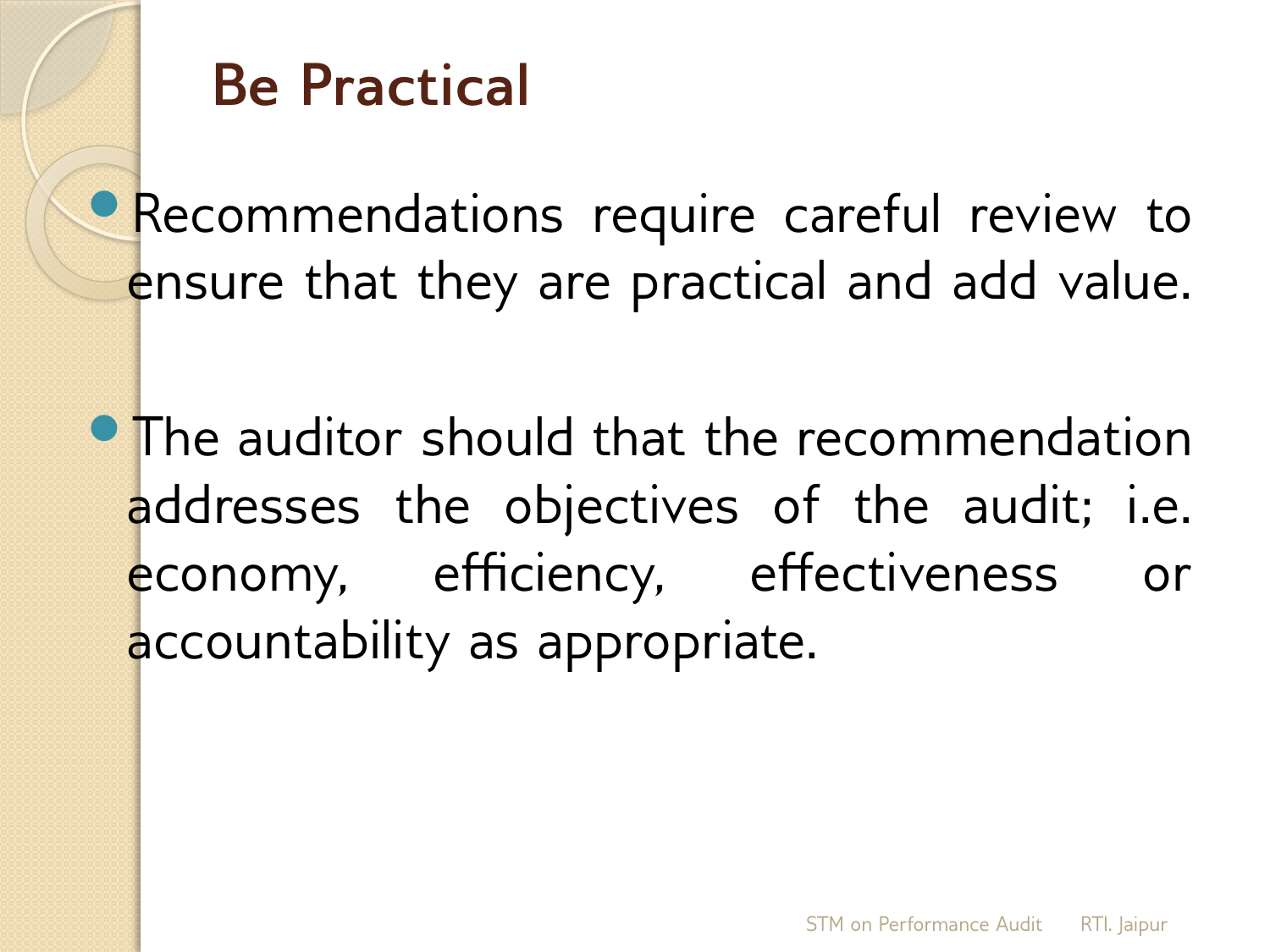

# Be Practical
Recommendations require careful review to ensure that they are practical and add value.

The auditor should that the recommendation addresses the objectives of the audit; i.e. economy, efficiency, effectiveness or accountability as appropriate.
STM on Performance Audit      RTI. Jaipur